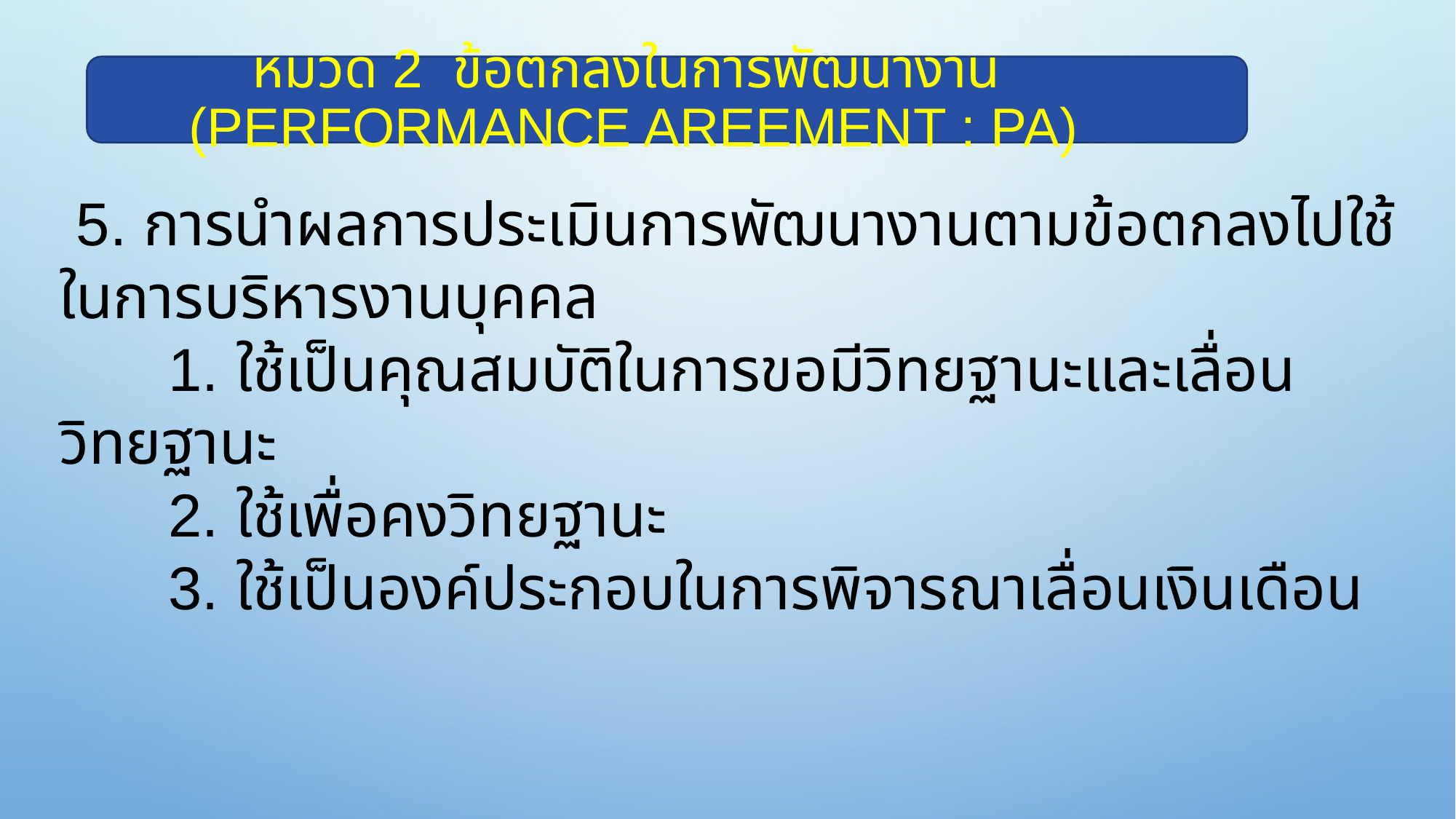

# หมวด 2  ข้อตกลงในการพัฒนางาน  (Performance Areement : PA)

 5. การนำผลการประเมินการพัฒนางานตามข้อตกลงไปใช้ในการบริหารงานบุคคล
	1. ใช้เป็นคุณสมบัติในการขอมีวิทยฐานะและเลื่อนวิทยฐานะ
	2. ใช้เพื่อคงวิทยฐานะ
	3. ใช้เป็นองค์ประกอบในการพิจารณาเลื่อนเงินเดือน